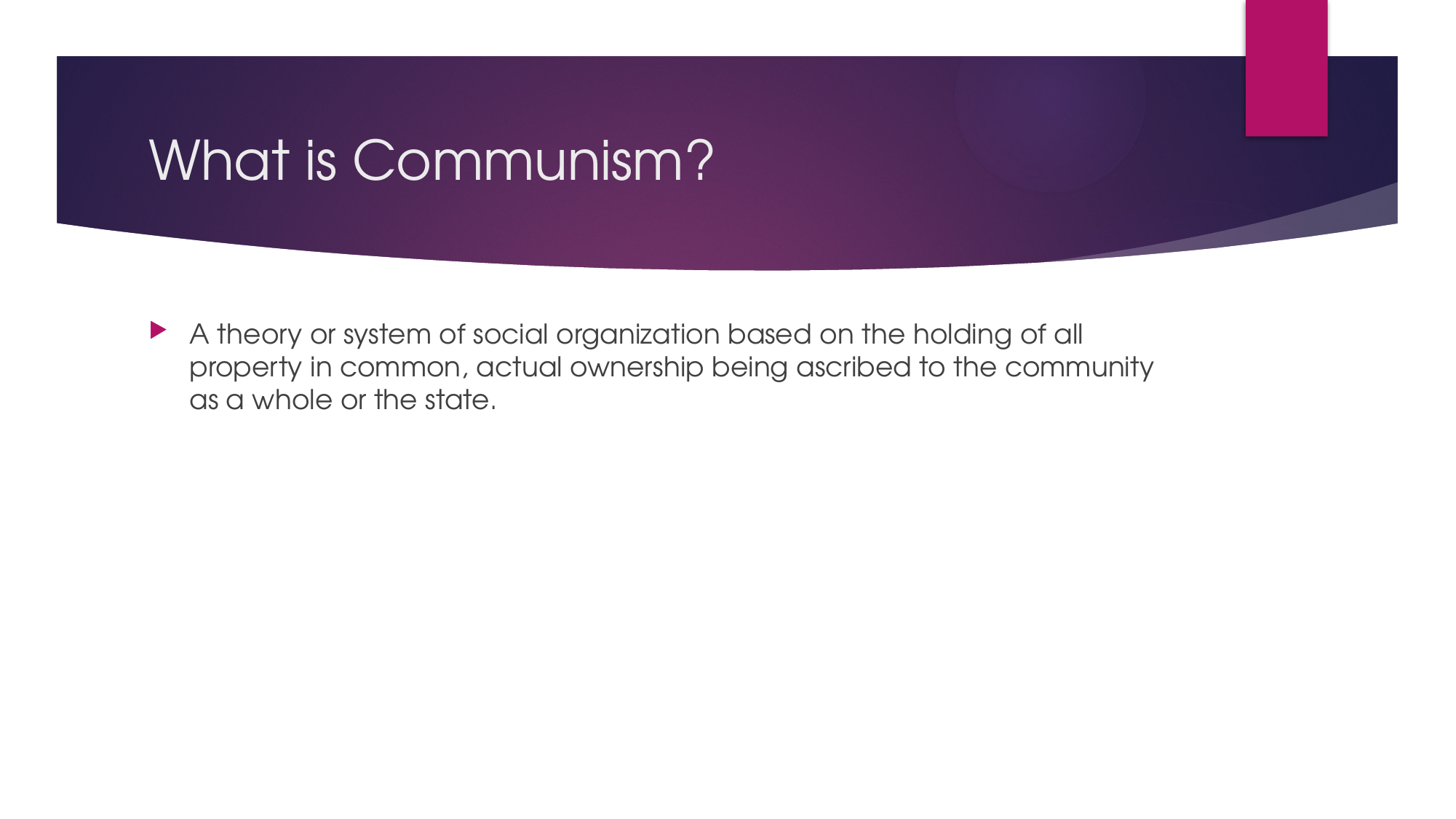

# What is Communism?
A theory or system of social organization based on the holding of all property in common, actual ownership being ascribed to the community as a whole or the state.